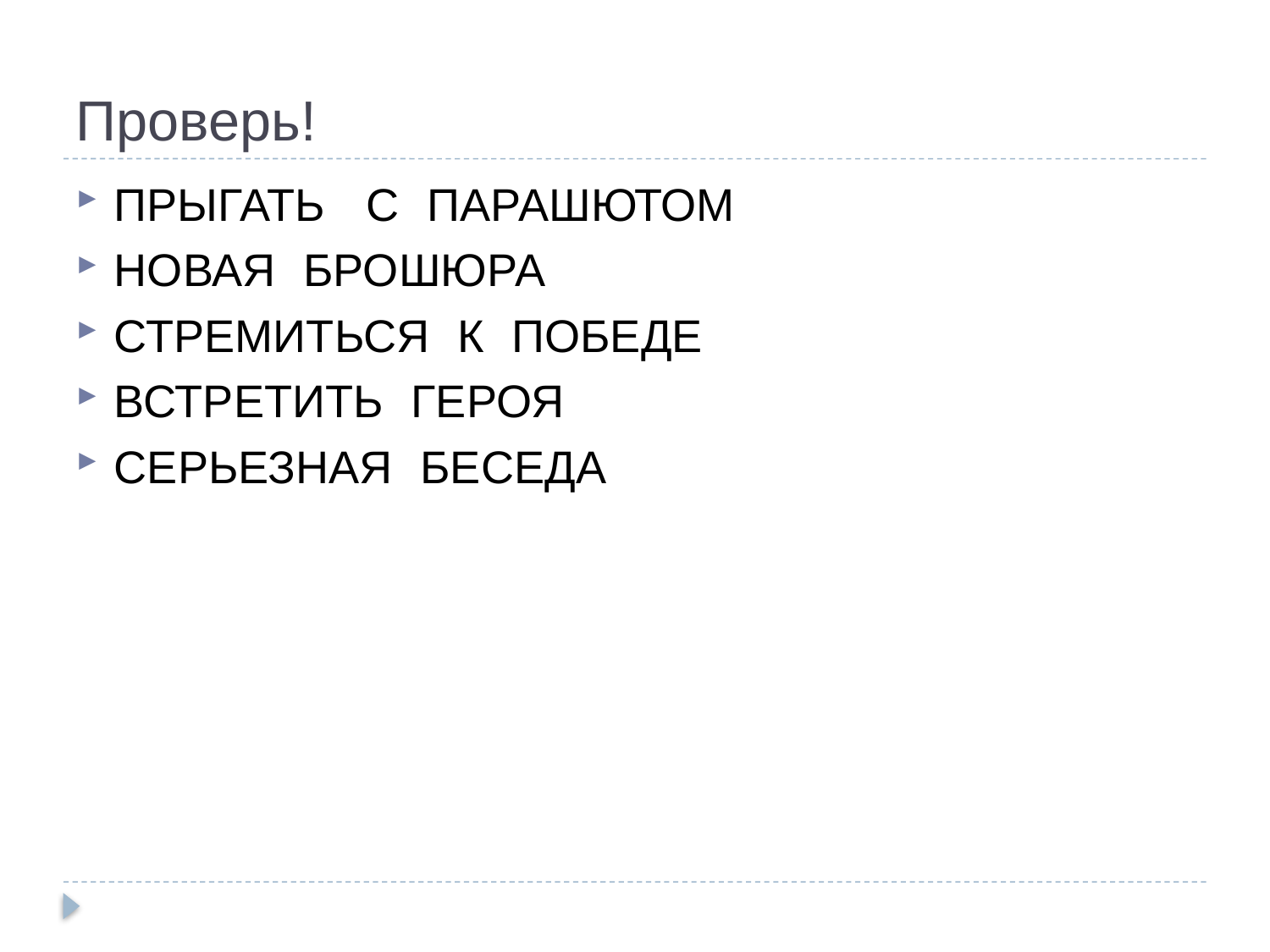

# Проверь!
ПРЫГАТЬ   С  ПАРАШЮТОМ
НОВАЯ  БРОШЮРА
СТРЕМИТЬСЯ  К  ПОБЕДЕ
ВСТРЕТИТЬ  ГЕРОЯ
СЕРЬЕЗНАЯ  БЕСЕДА